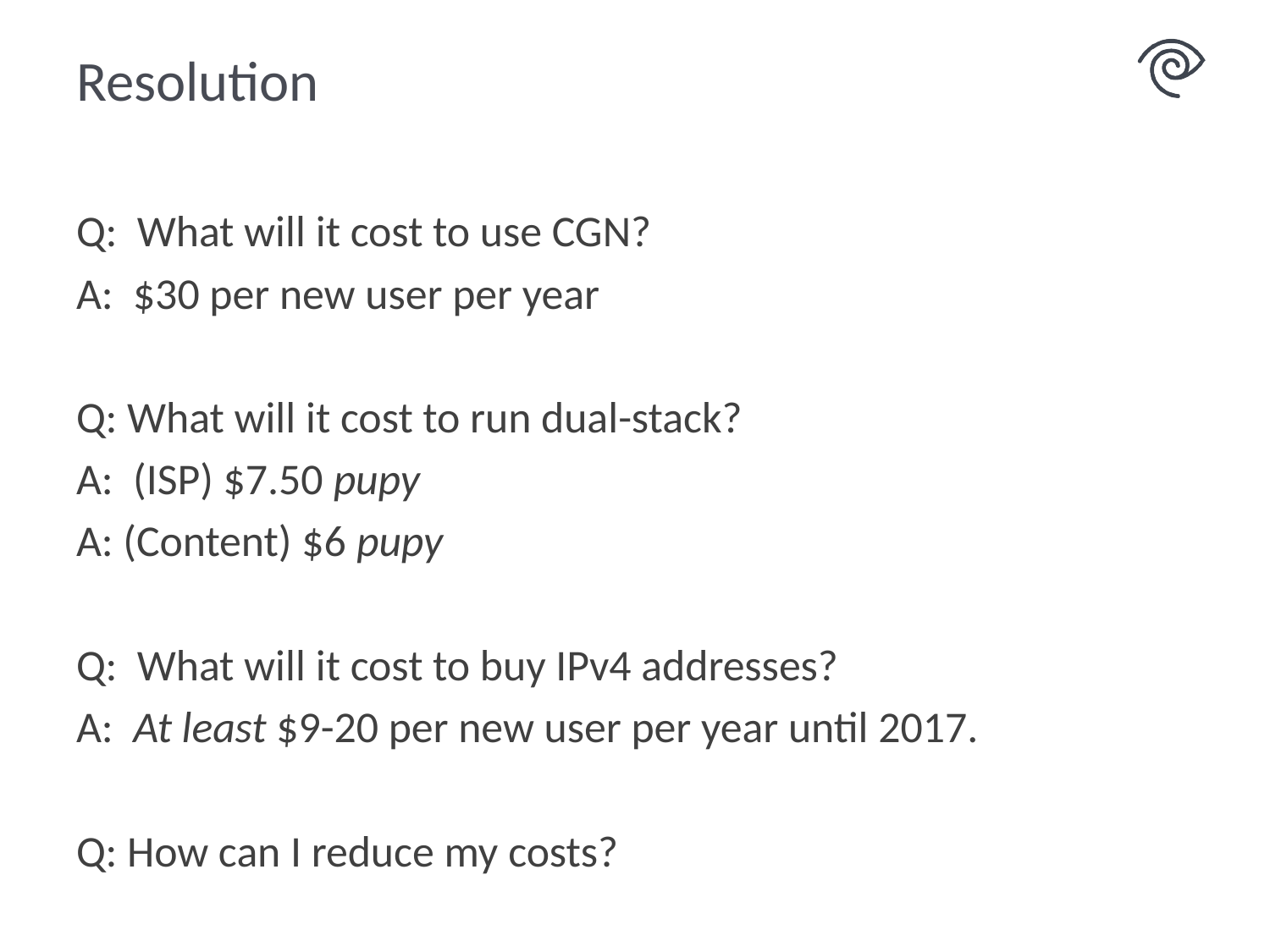

# Resolution
Q:  What will it cost to use CGN?
A:  $30 per new user per year

Q: What will it cost to run dual-stack?
A:  (ISP) $7.50 pupy
A: (Content) $6 pupy

Q:  What will it cost to buy IPv4 addresses?
A:  At least $9-20 per new user per year until 2017.

Q: How can I reduce my costs?